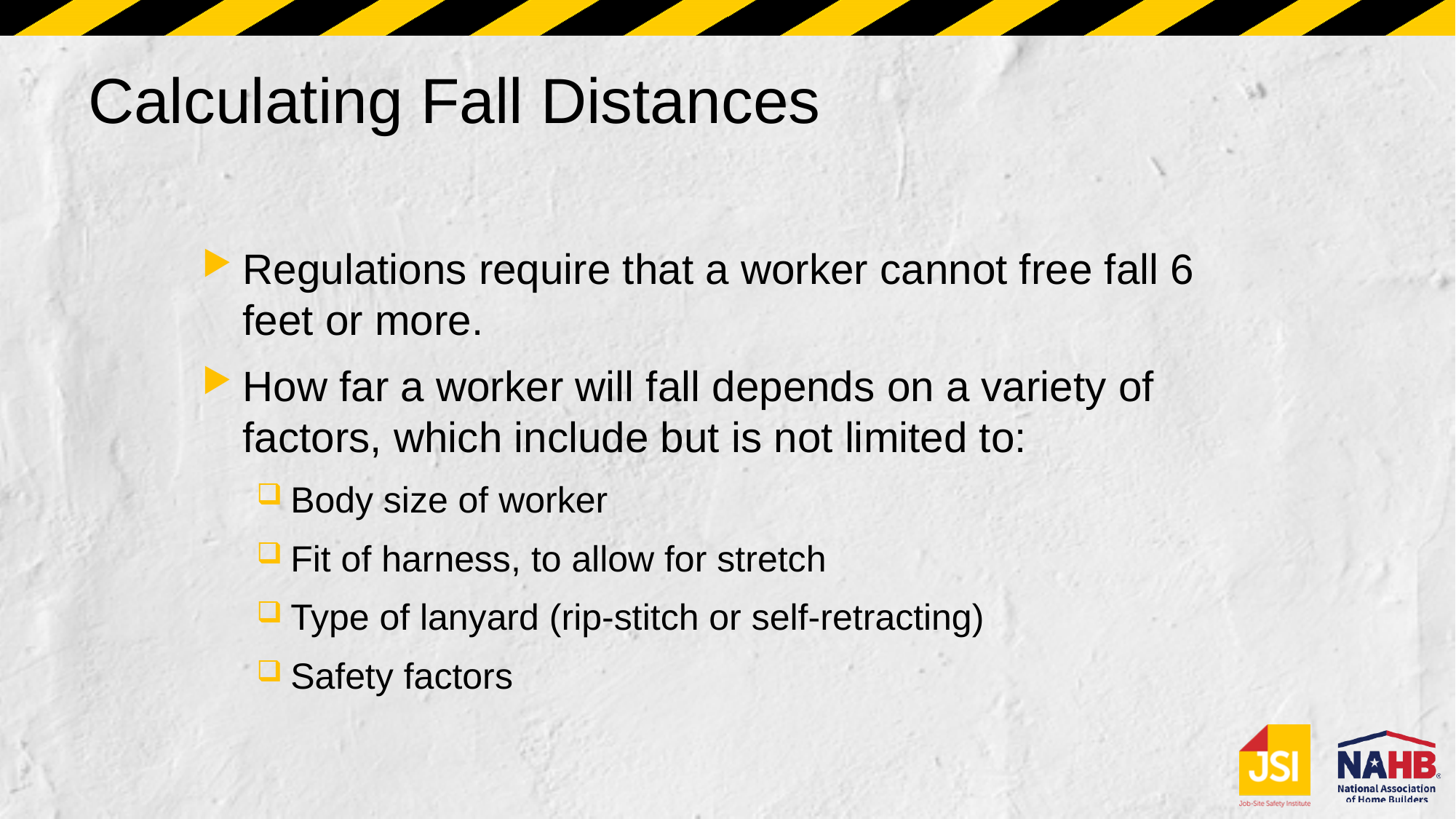

# Calculating Fall Distances
Regulations require that a worker cannot free fall 6 feet or more.
How far a worker will fall depends on a variety of factors, which include but is not limited to:
Body size of worker
Fit of harness, to allow for stretch
Type of lanyard (rip-stitch or self-retracting)
Safety factors